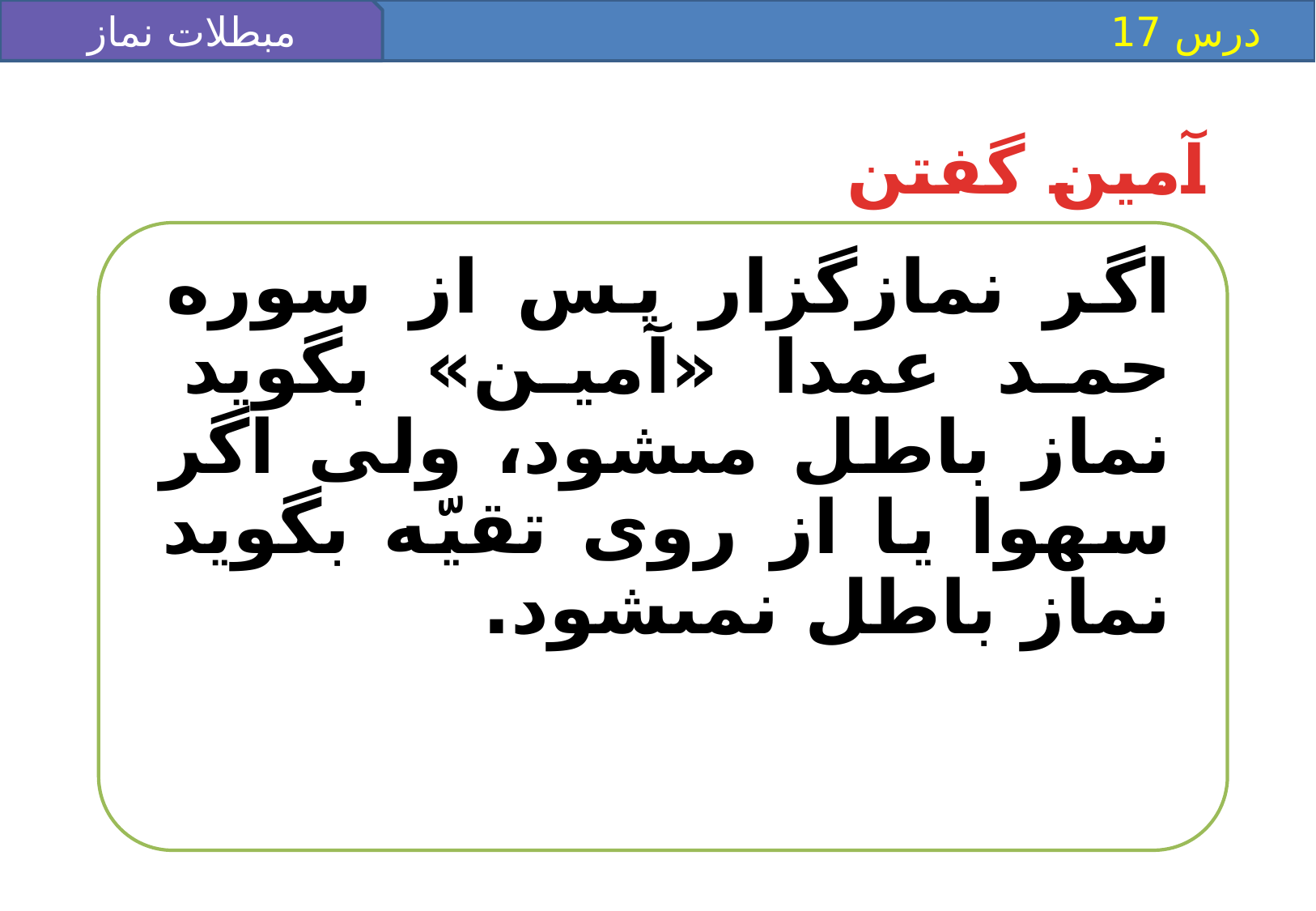

مبطلات نماز
 درس 17
آمين گفتن

اگر نمازگزار پس از سوره حمد عمدا «آمين» بگويد نماز باطل مى‏شود، ولى اگر سهوا يا از روى تقيّه بگويد نماز باطل نمى‏شود.